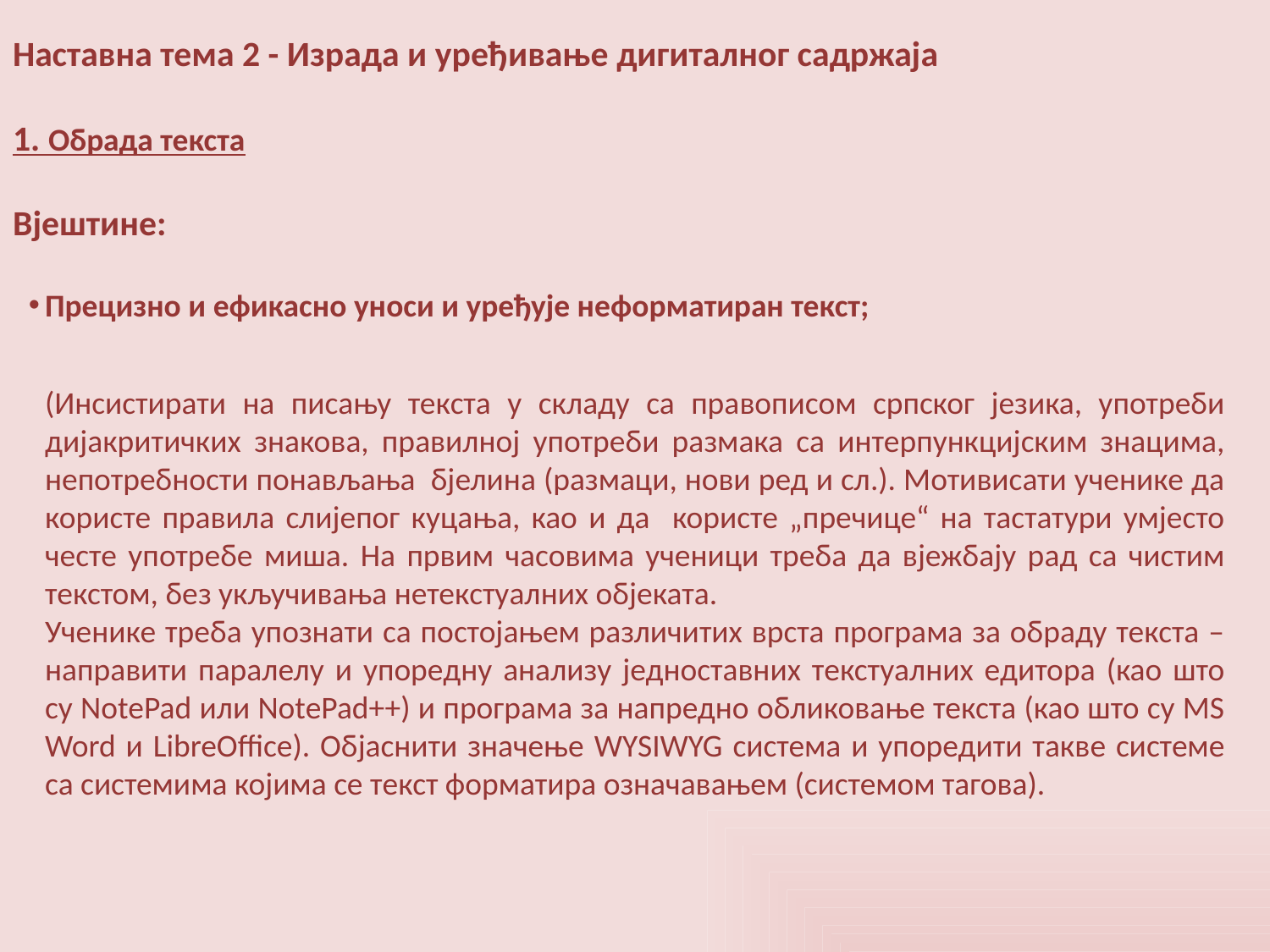

Наставна тема 2 - Израда и уређивање дигиталног садржаја

1. Обрада текста

Вјештине:

Прецизно и ефикасно уноси и уређује неформатиран текст;

(Инсистирати на писању текста у складу са правописом српског језика, употреби дијакритичких знакова, правилној употреби размака са интерпункцијским знацима, непотребности понављања  бјелина (размаци, нови ред и сл.). Мотивисати ученике да користе правила слијепог куцања, као и да  користе „пречице“ на тастатури умјесто честе употребе миша. На првим часовима ученици треба да вјежбају рад са чистим текстом, без укључивања нетекстуалних објеката.
Ученике треба упознати са постојањем различитих врста програма за обраду текста – направити паралелу и упоредну анализу једноставних текстуалних едитора (као што су NotePad или NotePad++) и програма за напредно обликовање текста (као што су MS Word и LibreOfficе). Објаснити значење WYSIWYG система и упоредити такве системе са системима којима се текст форматира означавањем (системом тагова).